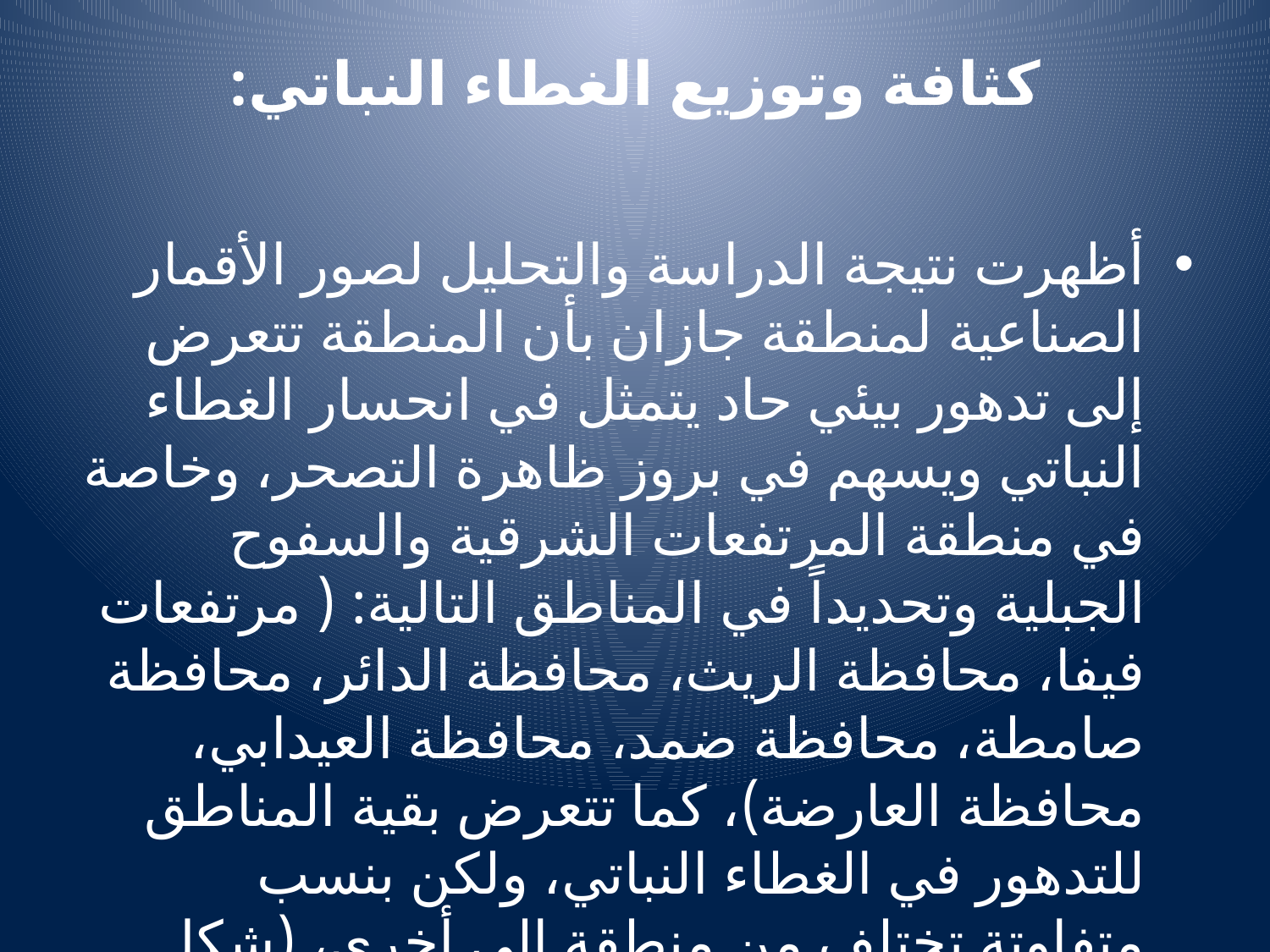

# كثافة وتوزيع الغطاء النباتي:
أظهرت نتيجة الدراسة والتحليل لصور الأقمار الصناعية لمنطقة جازان بأن المنطقة تتعرض إلى تدهور بيئي حاد يتمثل في انحسار الغطاء النباتي ويسهم في بروز ظاهرة التصحر، وخاصة في منطقة المرتفعات الشرقية والسفوح الجبلية وتحديداً في المناطق التالية: ( مرتفعات فيفا، محافظة الريث، محافظة الدائر، محافظة صامطة، محافظة ضمد، محافظة العيدابي، محافظة العارضة)، كما تتعرض بقية المناطق للتدهور في الغطاء النباتي، ولكن بنسب متفاوتة تختلف من منطقة إلى أخرى، (شكل رقم 12).